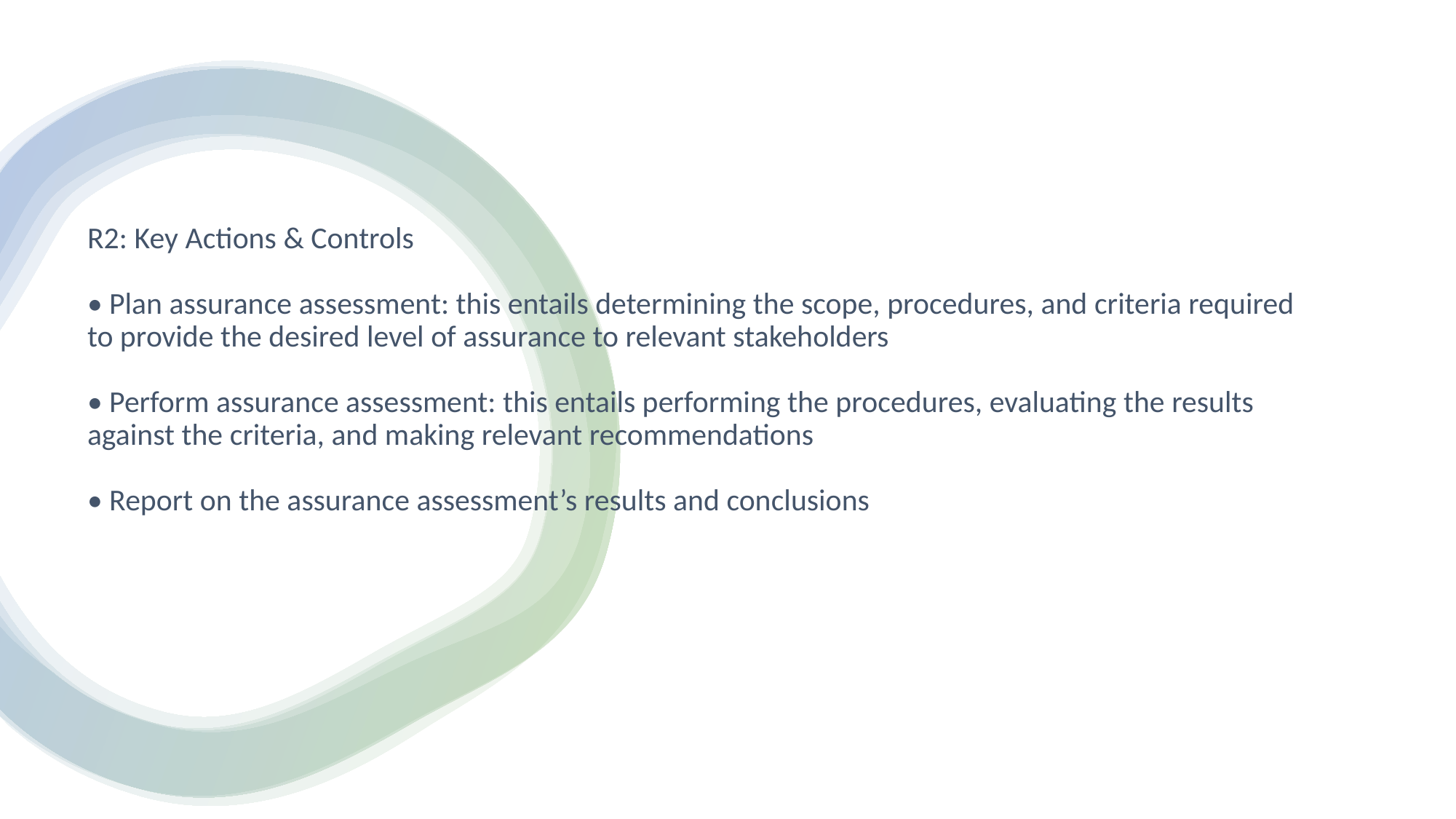

# R2: Key Actions & Controls • Plan assurance assessment: this entails determining the scope, procedures, and criteria required to provide the desired level of assurance to relevant stakeholders • Perform assurance assessment: this entails performing the procedures, evaluating the results against the criteria, and making relevant recommendations • Report on the assurance assessment’s results and conclusions